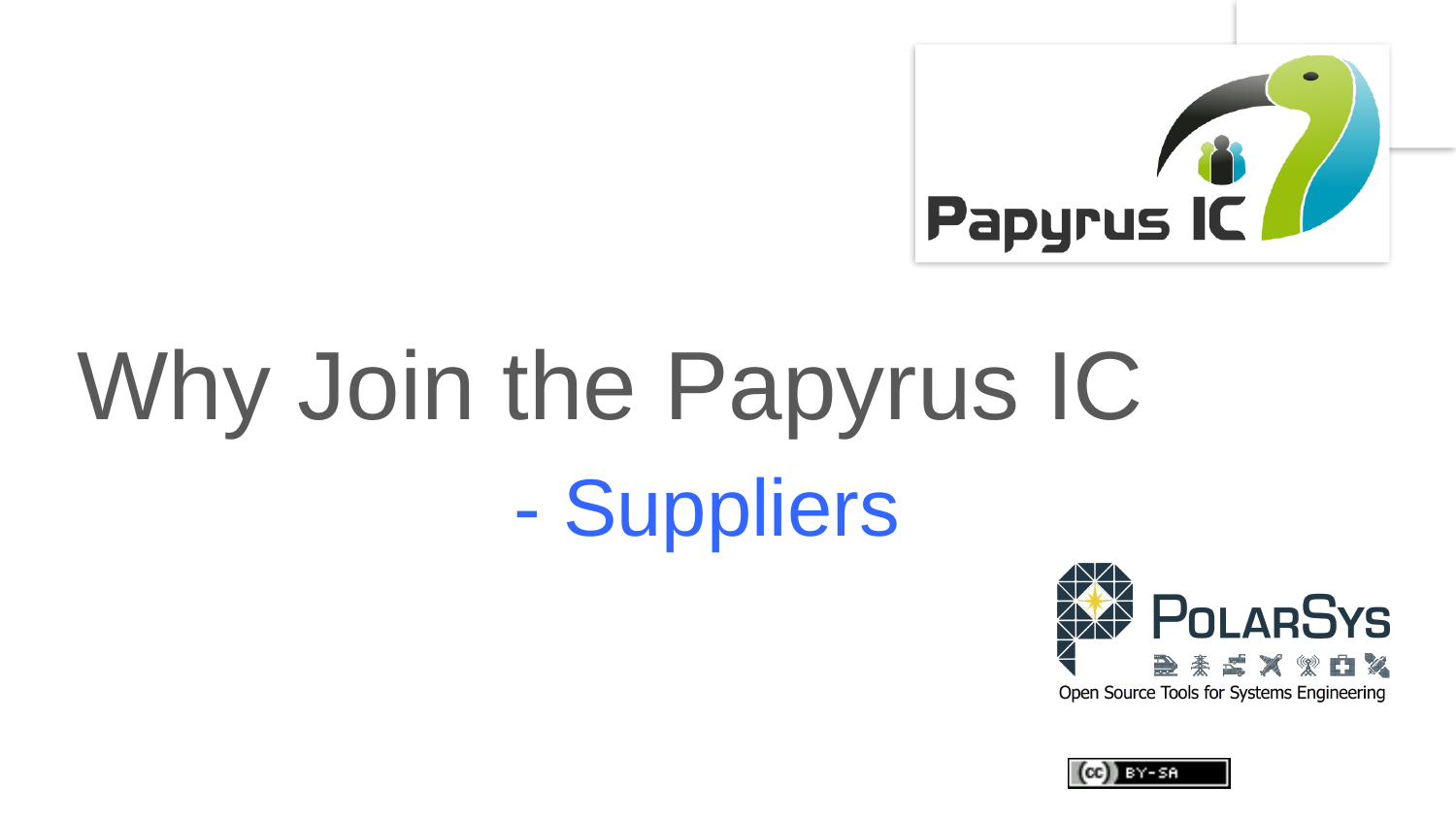

# Why Join the Papyrus IC - Suppliers